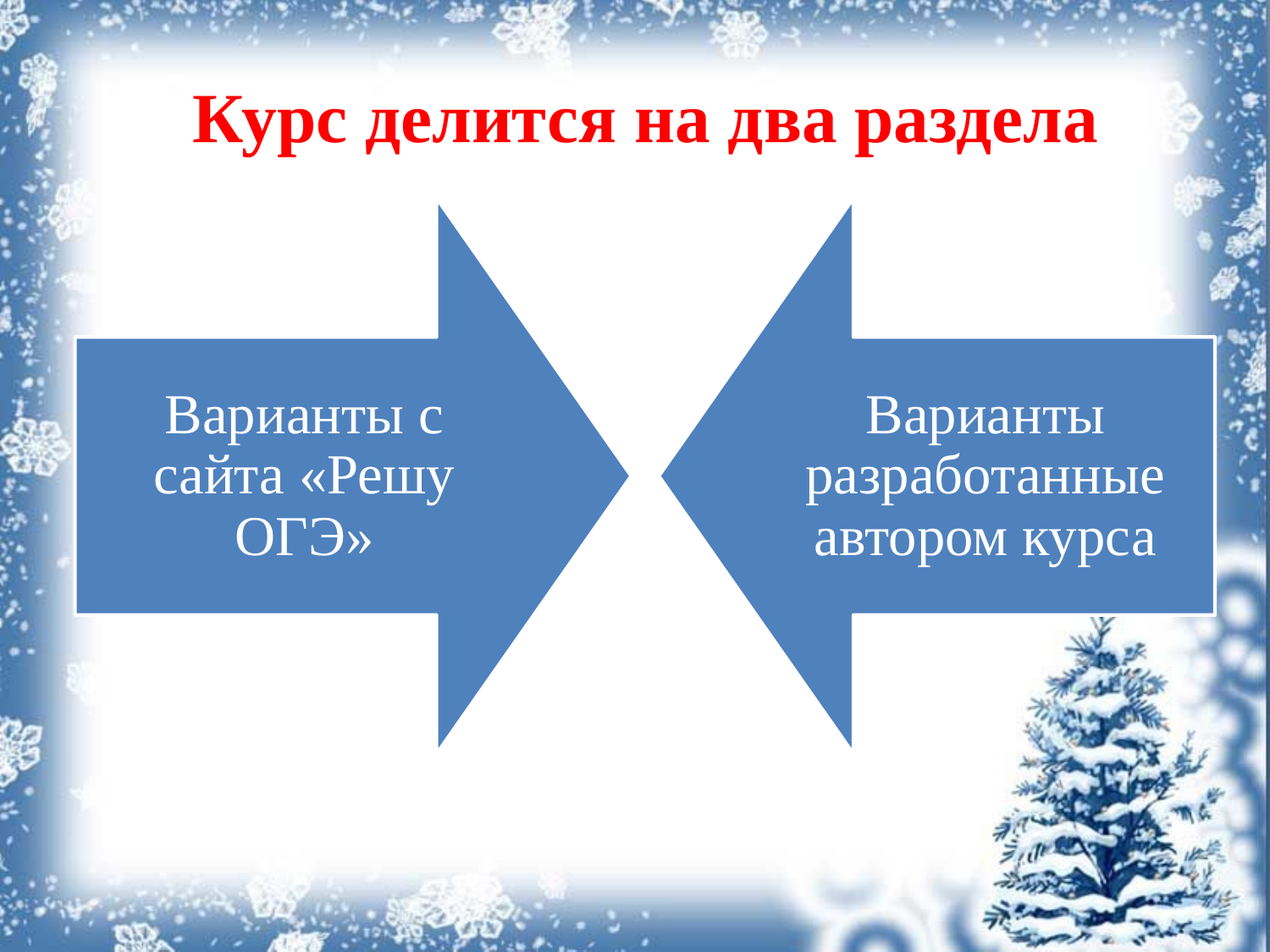

Курс делится на два раздела
Варианты с сайта «Решу ОГЭ»
Варианты разработанные автором курса